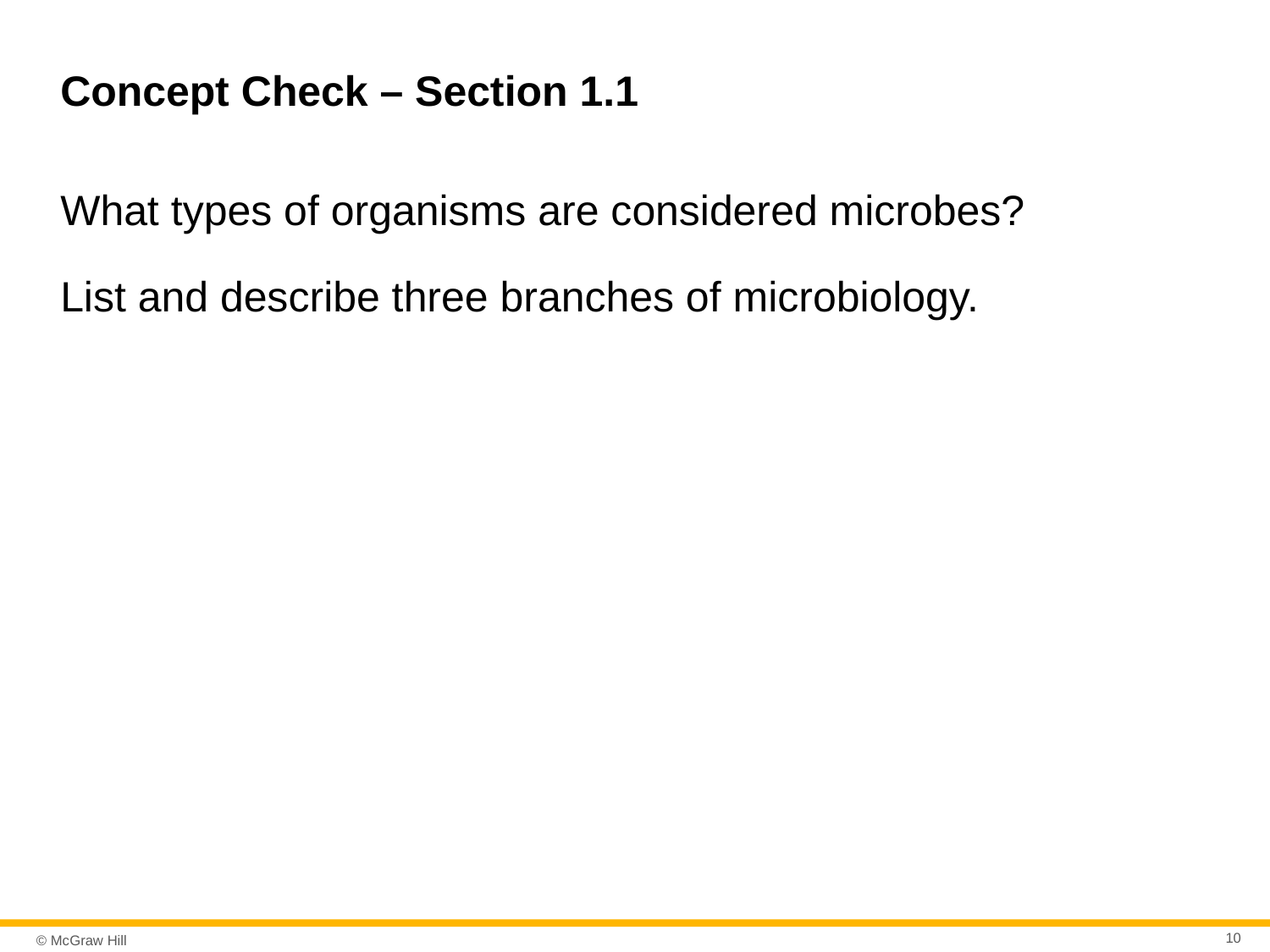

# Concept Check – Section 1.1
What types of organisms are considered microbes?
List and describe three branches of microbiology.